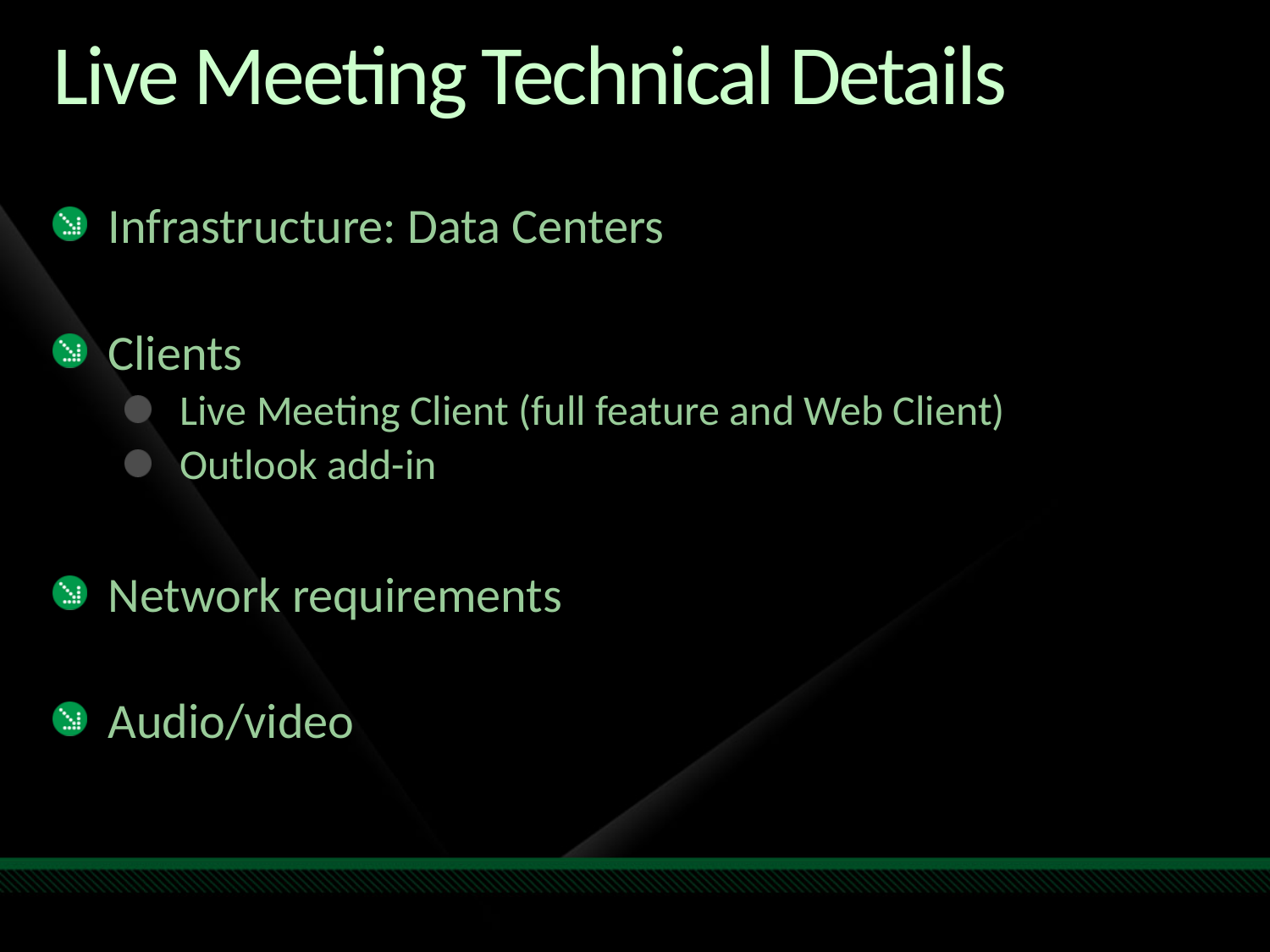

# Live Meeting Technical Details
Infrastructure: Data Centers

Clients
Live Meeting Client (full feature and Web Client)
Outlook add-in

Network requirements

Audio/video